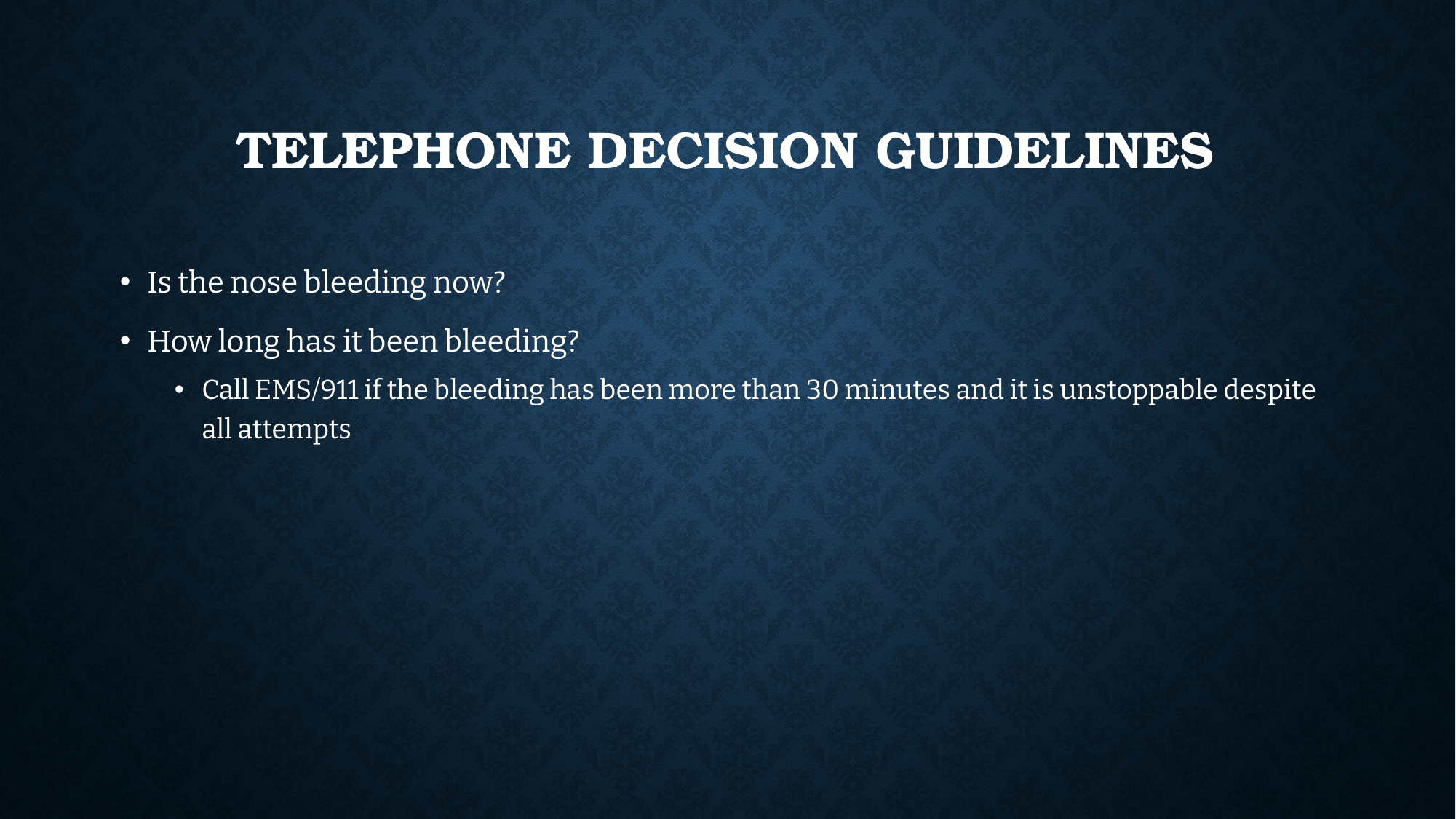

# Telephone Decision Guidelines
Is the nose bleeding now?
How long has it been bleeding?
Call EMS/911 if the bleeding has been more than 30 minutes and it is unstoppable despite all attempts